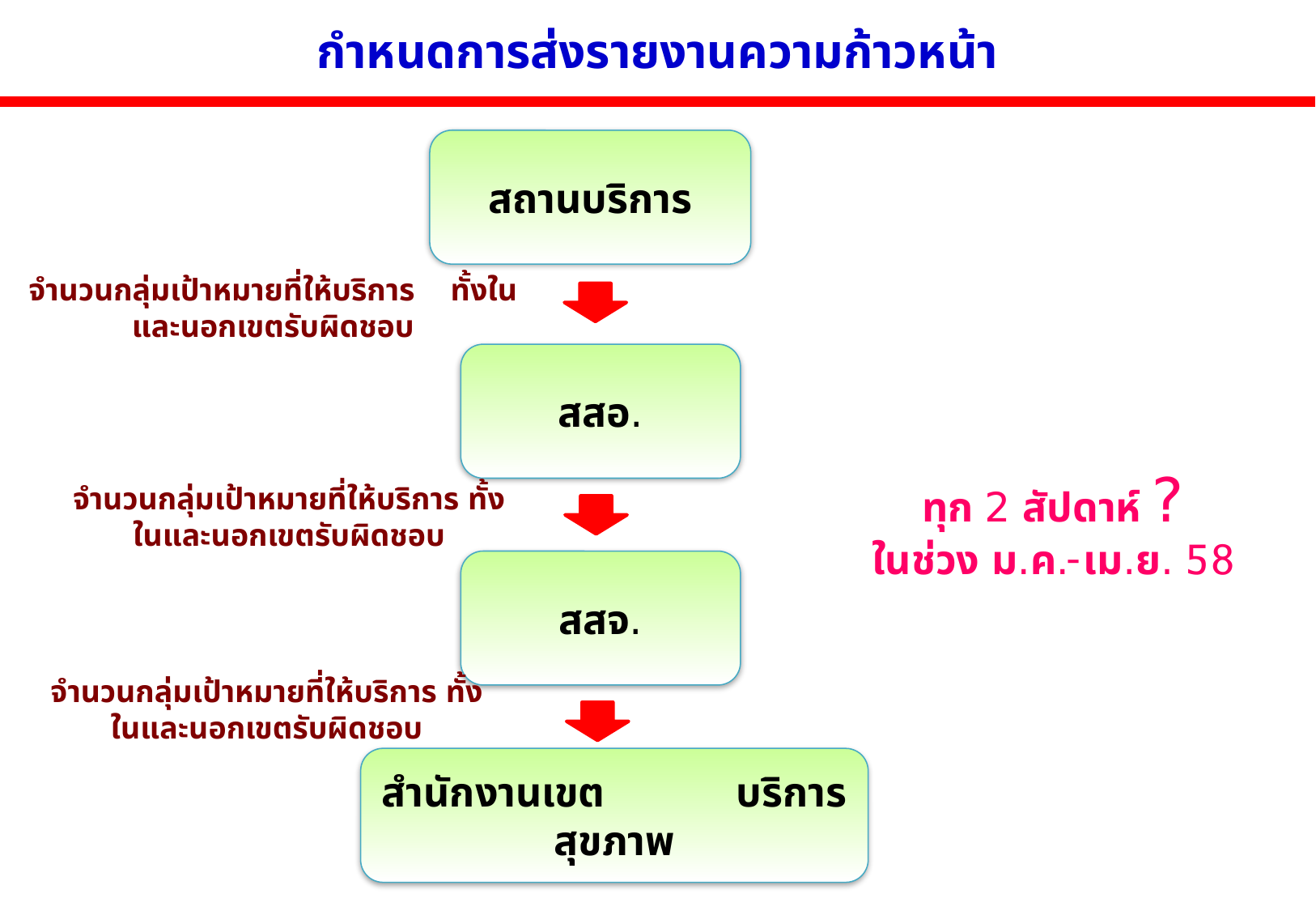

กำหนดการส่งรายงานความก้าวหน้า
สถานบริการ
จำนวนกลุ่มเป้าหมายที่ให้บริการ    ทั้งในและนอกเขตรับผิดชอบ

สสอ.
ทุก 2 สัปดาห์ ?
ในช่วง ม.ค.-เม.ย. 58
จำนวนกลุ่มเป้าหมายที่ให้บริการ ทั้งในและนอกเขตรับผิดชอบ

สสจ.
จำนวนกลุ่มเป้าหมายที่ให้บริการ ทั้งในและนอกเขตรับผิดชอบ

สำนักงานเขต           บริการสุขภาพ